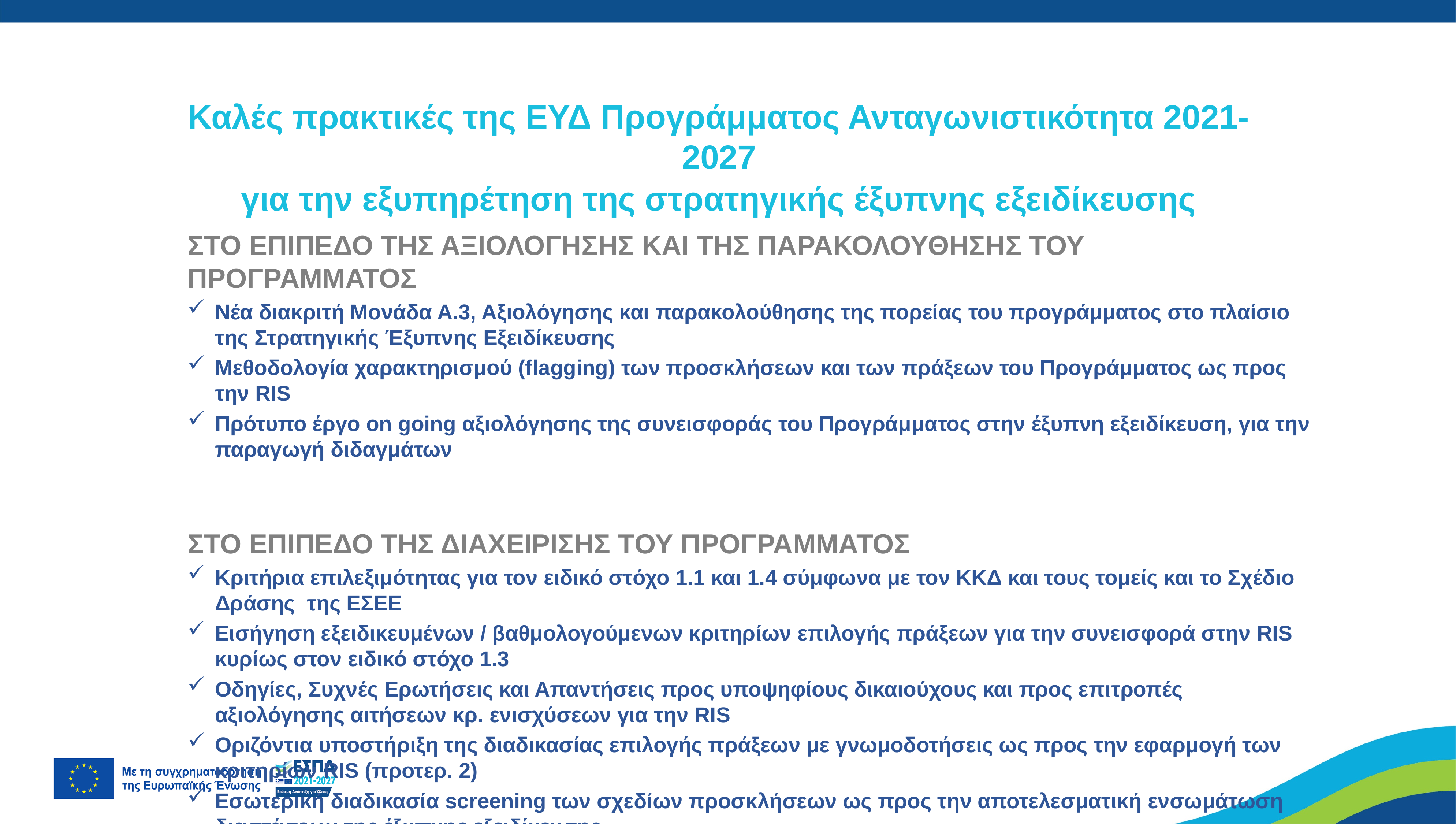

Καλές πρακτικές της ΕΥΔ Προγράμματος Ανταγωνιστικότητα 2021-2027
για την εξυπηρέτηση της στρατηγικής έξυπνης εξειδίκευσης
ΣΤΟ ΕΠΙΠΕΔΟ ΤΗΣ ΑΞΙΟΛΟΓΗΣΗΣ ΚΑΙ ΤΗΣ ΠΑΡΑΚΟΛΟΥΘΗΣΗΣ ΤΟΥ ΠΡΟΓΡΑΜΜΑΤΟΣ
Νέα διακριτή Μονάδα Α.3, Αξιολόγησης και παρακολούθησης της πορείας του προγράμματος στο πλαίσιο της Στρατηγικής Έξυπνης Εξειδίκευσης
Mεθοδολογία χαρακτηρισμού (flagging) των προσκλήσεων και των πράξεων του Προγράμματος ως προς την RIS
Πρότυπο έργο on going αξιολόγησης της συνεισφοράς του Προγράμματος στην έξυπνη εξειδίκευση, για την παραγωγή διδαγμάτων

ΣΤΟ ΕΠΙΠΕΔΟ ΤΗΣ ΔΙΑΧΕΙΡΙΣΗΣ ΤΟΥ ΠΡΟΓΡΑΜΜΑΤΟΣ
Κριτήρια επιλεξιμότητας για τον ειδικό στόχο 1.1 και 1.4 σύμφωνα με τον ΚΚΔ και τους τομείς και το Σχέδιο Δράσης  της ΕΣΕΕ
Εισήγηση εξειδικευμένων / βαθμολογούμενων κριτηρίων επιλογής πράξεων για την συνεισφορά στην RIS κυρίως στον ειδικό στόχο 1.3
Οδηγίες, Συχνές Ερωτήσεις και Απαντήσεις προς υποψηφίους δικαιούχους και προς επιτροπές αξιολόγησης αιτήσεων κρ. ενισχύσεων για την RIS
Οριζόντια υποστήριξη της διαδικασίας επιλογής πράξεων με γνωμοδοτήσεις ως προς την εφαρμογή των κριτηρίων RIS (προτερ. 2)
Εσωτερική διαδικασία screening των σχεδίων προσκλήσεων ως προς την αποτελεσματική ενσωμάτωση διαστάσεων της έξυπνης εξειδίκευσης
Προσέγγιση σχεδιασμού και ενεργοποίησης των δράσεων ανάπτυξης δεξιοτήτων έξυπνης εξειδίκευσης (ειδικός στόχος 1.4 ΕΤΠΑ) -  Χρηματοδοτική στήριξη της διαδικασίας επιχειρηματικής ανακάλυψης
Πρότυπα εργαλεία διαβούλευσης για την διενέργεια της ΔΕΑ (τυπολογία δεξιοτήτων RIS, ερωτηματολόγια καταγραφής αναγκών)